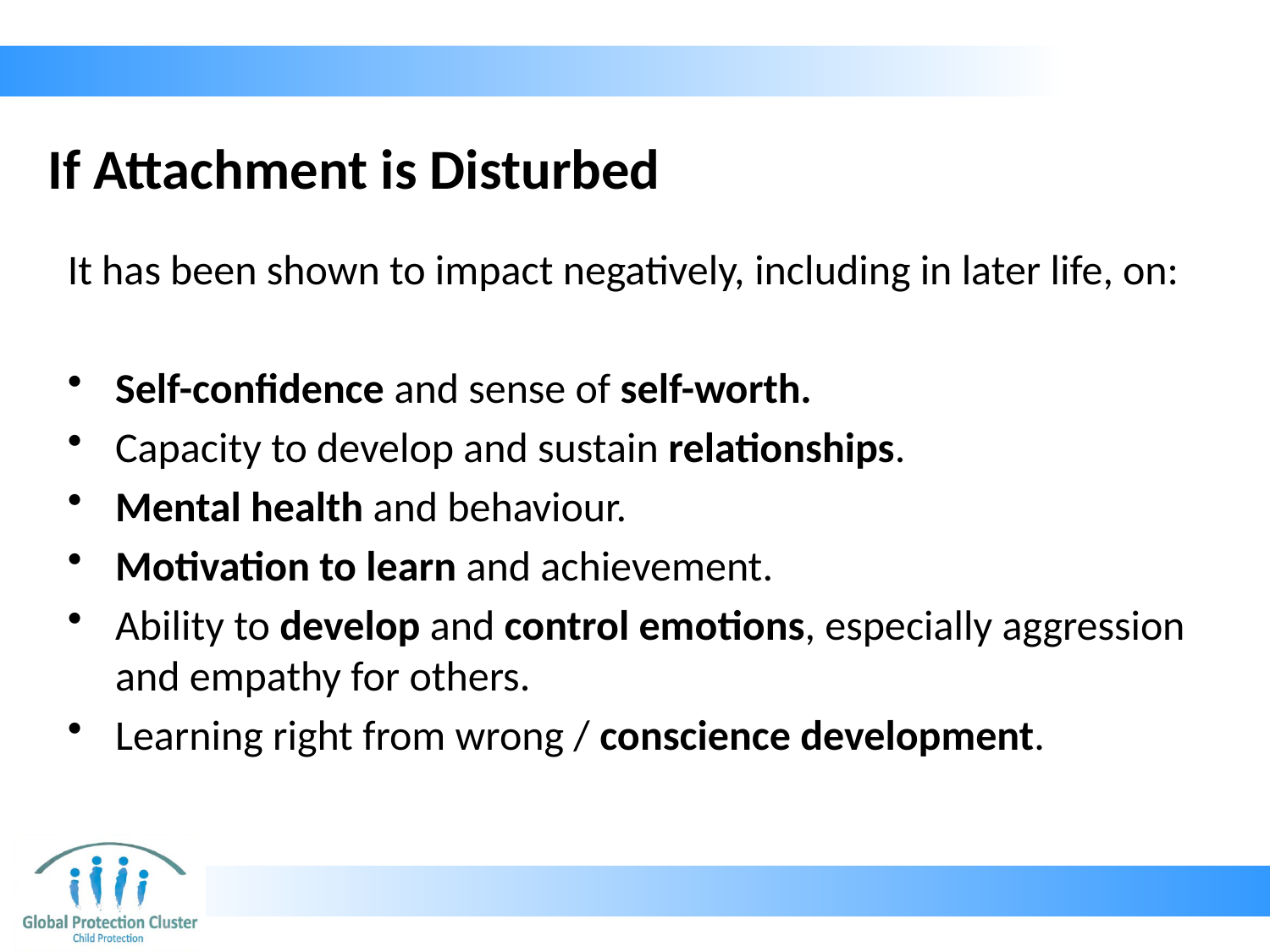

# If Attachment is Disturbed
It has been shown to impact negatively, including in later life, on:

Self-confidence and sense of self-worth.
Capacity to develop and sustain relationships.
Men­tal health and behaviour.
Motivation to learn and achievement.
Ability to develop and control emotions, especially aggression and empathy for others.
Learning right from wrong / conscience development.